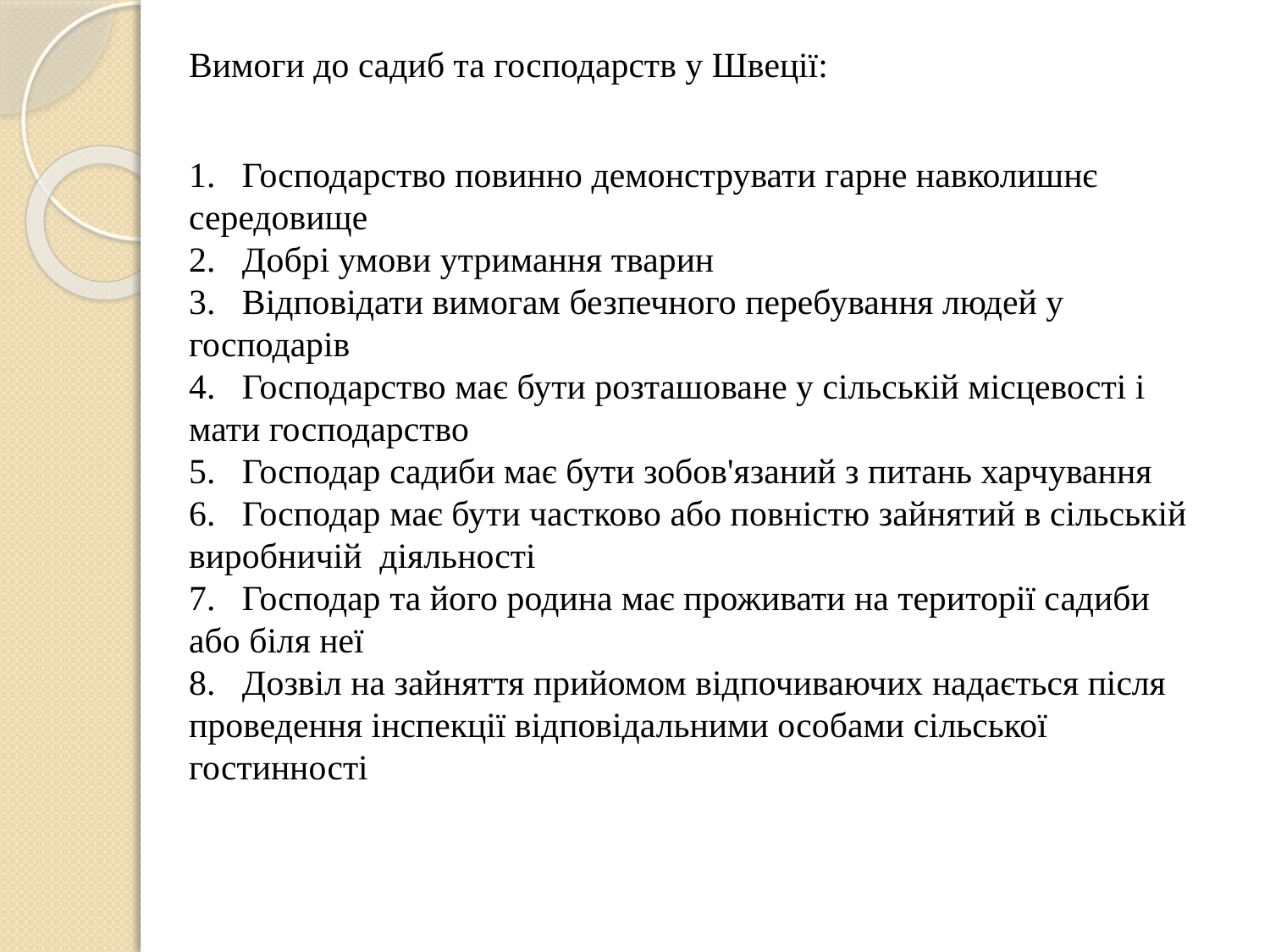

Вимоги до садиб та господарств у Швеції:

1.   Господарство повинно демонструвати гарне навколишнє середовище
2.   Добрі умови утримання тварин
3.   Відповідати вимогам безпечного перебування людей у господарів
4.   Господарство має бути розташоване у сільській місцевості і мати господарство
5.   Господар садиби має бути зобов'язаний з питань харчування
6.   Господар має бути частково або повністю зайнятий в сільській виробничій  діяльності
7.   Господар та його родина має проживати на території садиби або біля неї
8.   Дозвіл на зайняття прийомом відпочиваючих надається після проведення інспекції відповідальними особами сільської гостинності